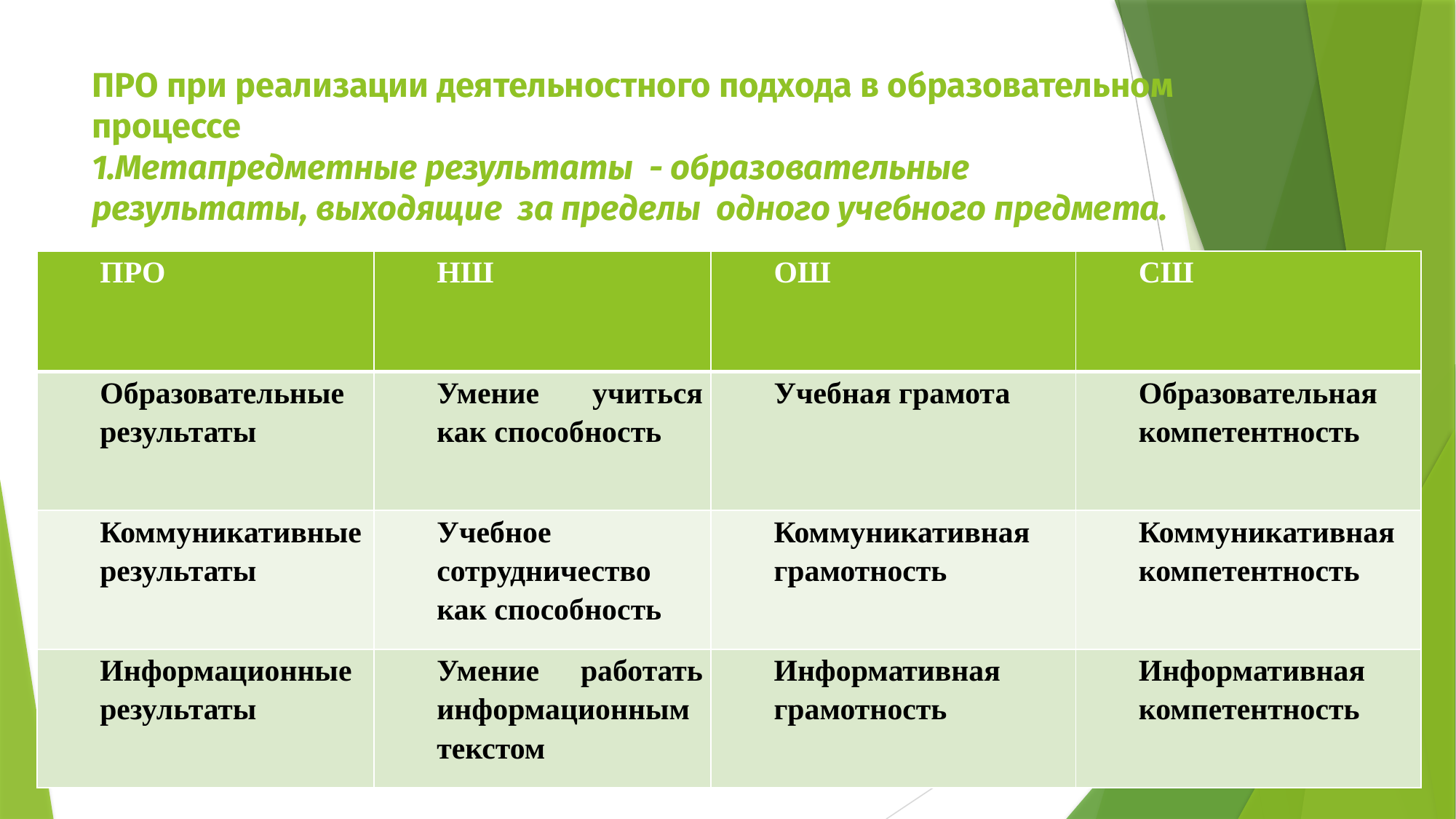

# ПРО при реализации деятельностного подхода в образовательном процессе 1.Метапредметные результаты  - образовательные  результаты, выходящие  за пределы  одного учебного предмета.

| ПРО | НШ | ОШ | СШ |
| --- | --- | --- | --- |
| Образовательные результаты | Умение учиться как способность | Учебная грамота | Образовательная компетентность |
| Коммуникативные результаты | Учебное сотрудничество как способность | Коммуникативная грамотность | Коммуникативная компетентность |
| Информационные результаты | Умение работать информационным текстом | Информативная грамотность | Информативная компетентность |